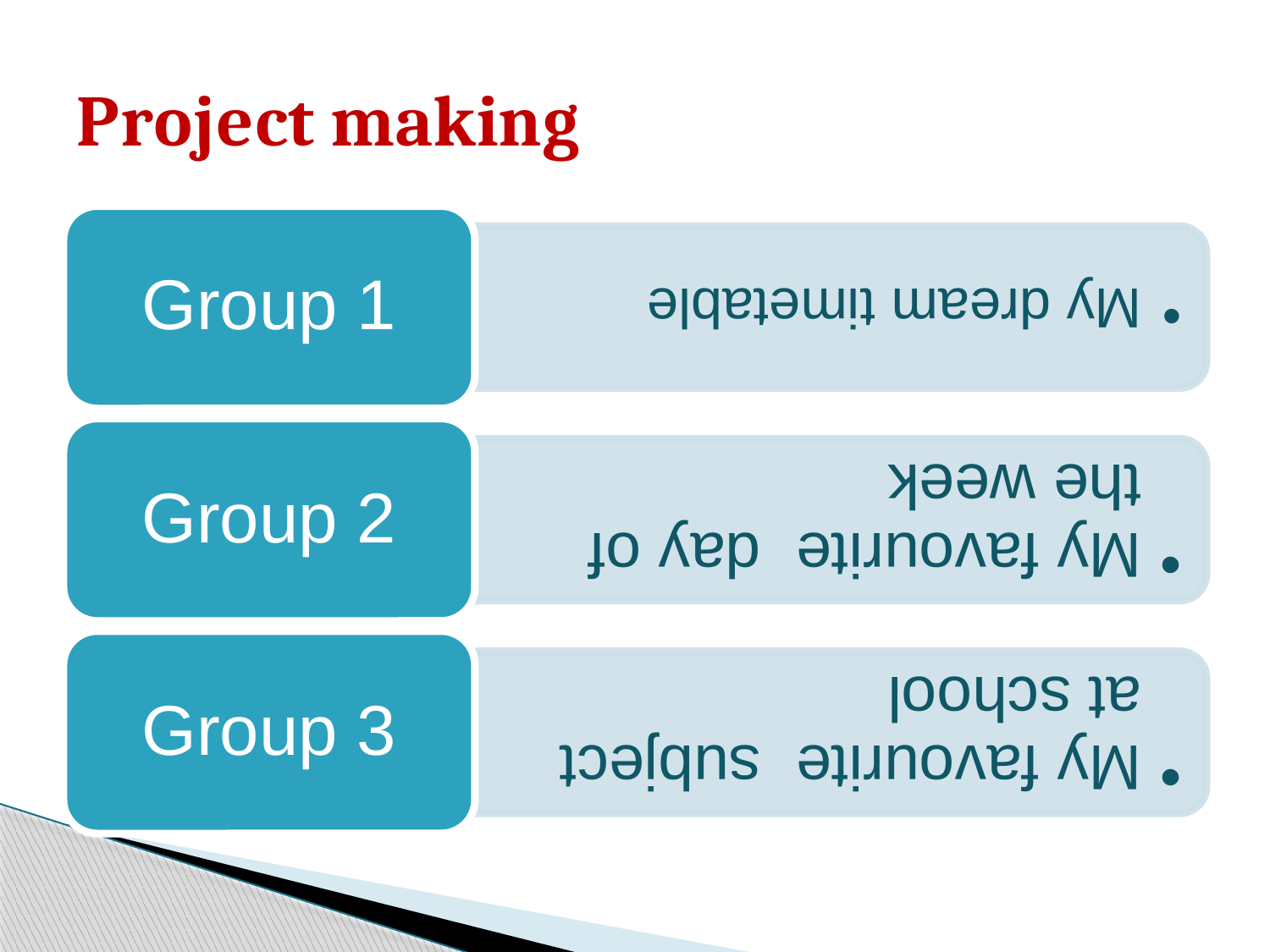

# Project making
My dream timetable
Group 1
My favourite  day of the week
Group 2
My favourite  subject at school
Group 3